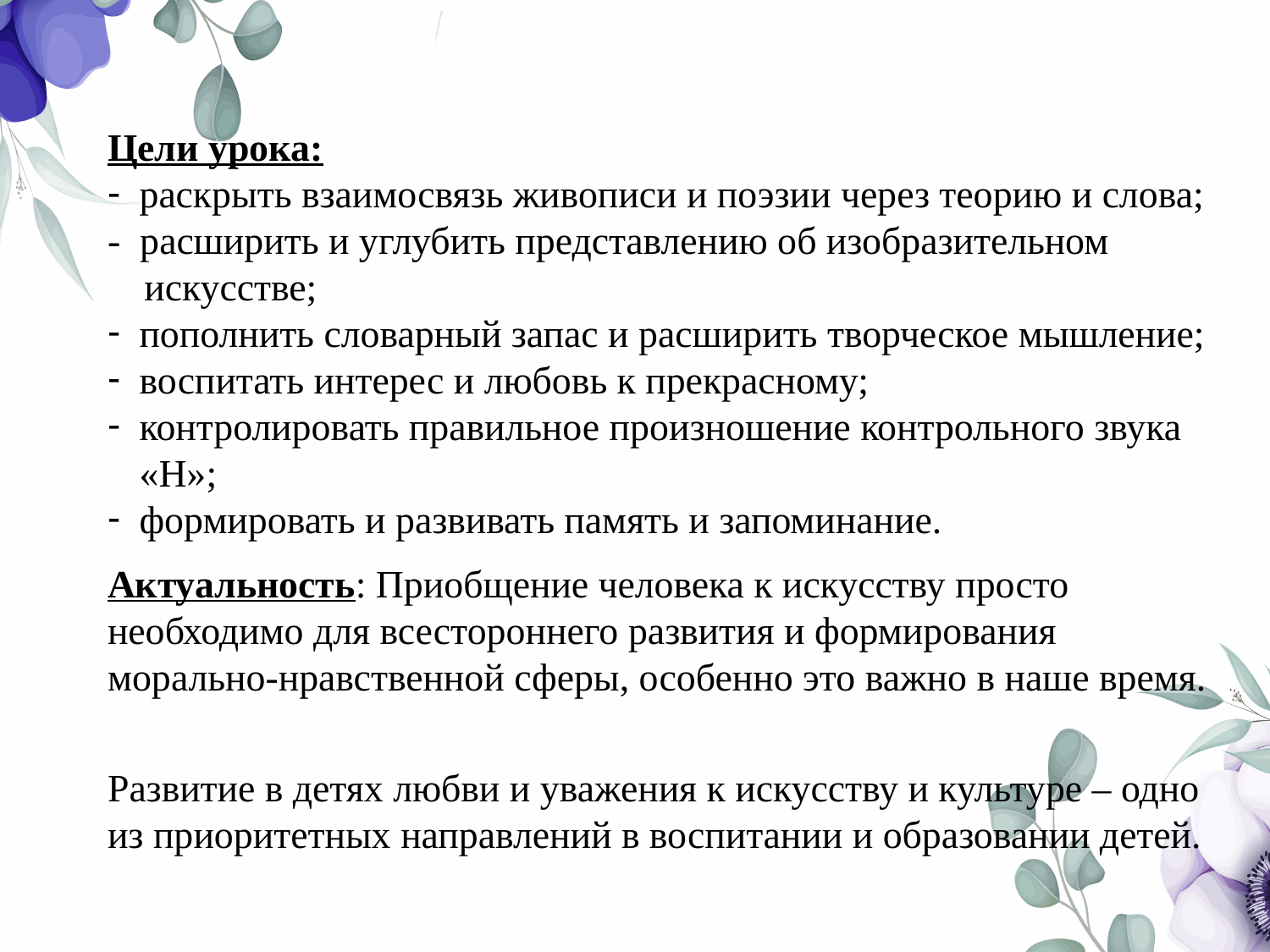

Цели урока:
раскрыть взаимосвязь живописи и поэзии через теорию и слова;
-  расширить и углубить представлению об изобразительном  искусстве;
пополнить словарный запас и расширить творческое мышление;
воспитать интерес и любовь к прекрасному;
контролировать правильное произношение контрольного звука «Н»;
формировать и развивать память и запоминание.
Актуальность: Приобщение человека к искусству просто необходимо для всестороннего развития и формирования морально-нравственной сферы, особенно это важно в наше время.
Развитие в детях любви и уважения к искусству и культуре – одно из приоритетных направлений в воспитании и образовании детей.